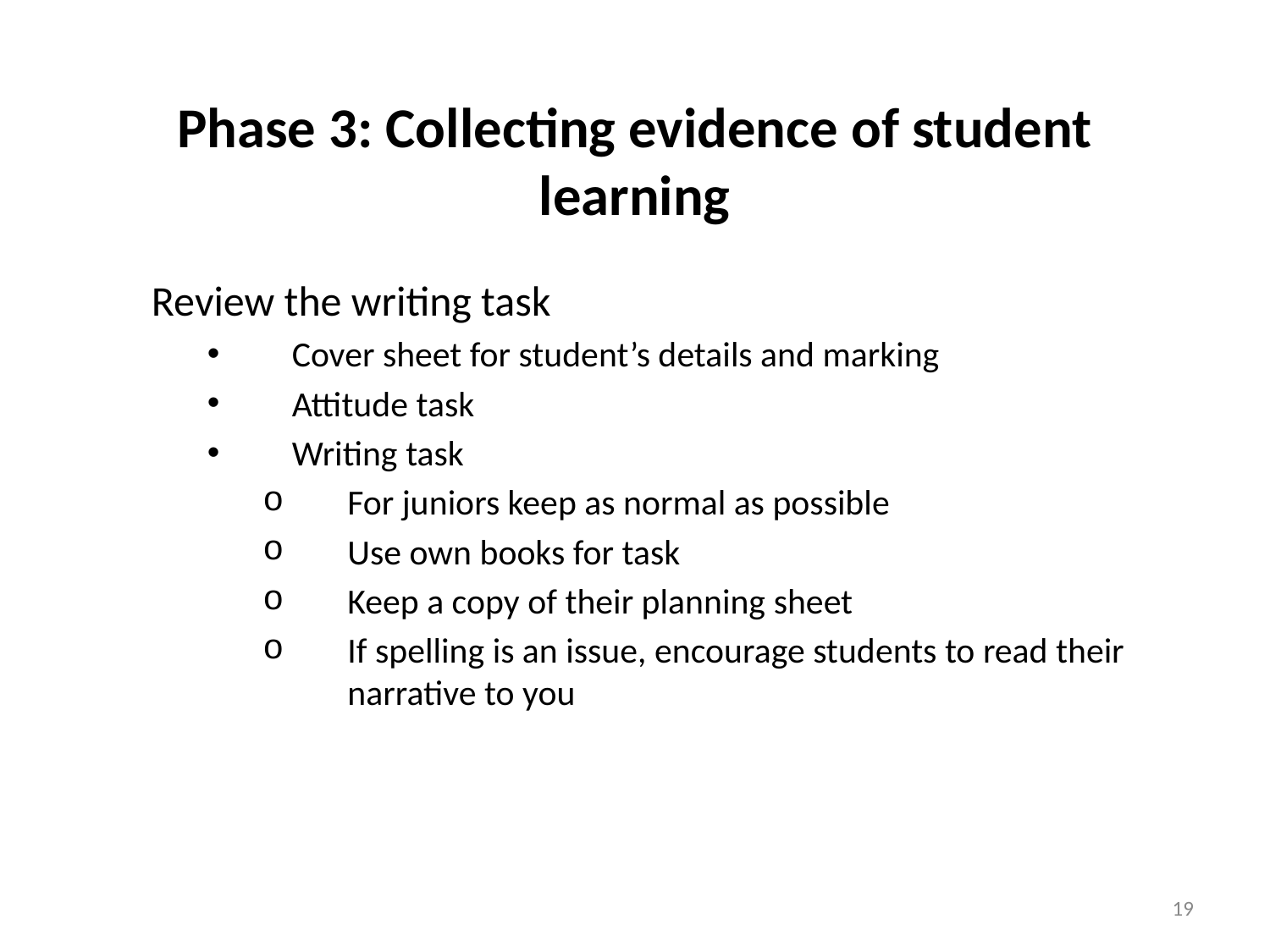

Phase 3: Collecting evidence of student learning
Review the writing task
Cover sheet for student’s details and marking
Attitude task
Writing task
For juniors keep as normal as possible
Use own books for task
Keep a copy of their planning sheet
If spelling is an issue, encourage students to read their narrative to you
19